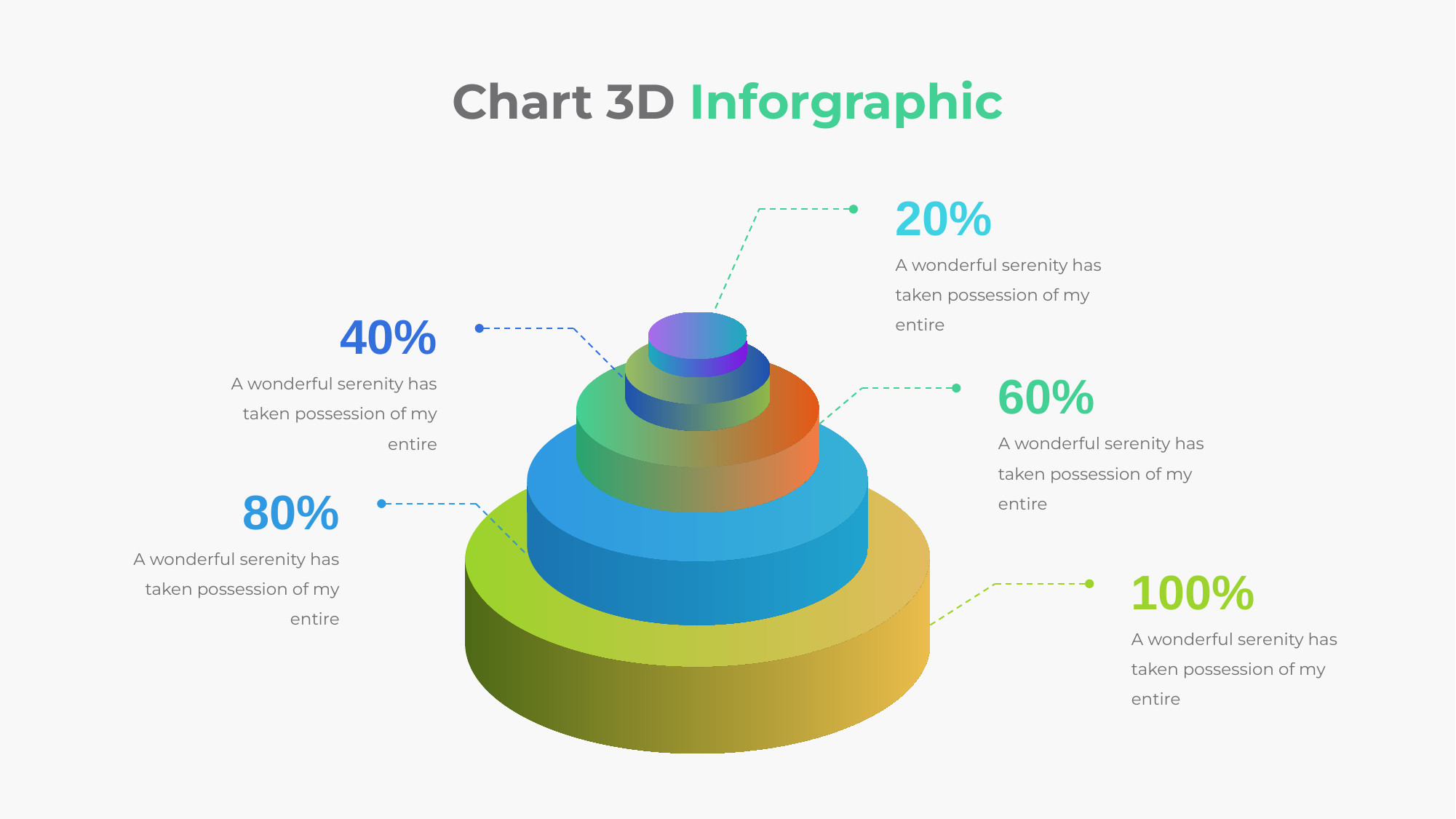

Chart 3D Inforgraphic
20%
A wonderful serenity has taken possession of my entire
40%
A wonderful serenity has taken possession of my entire

60%
A wonderful serenity has taken possession of my entire
80%
A wonderful serenity has taken possession of my entire
100%
A wonderful serenity has taken possession of my entire